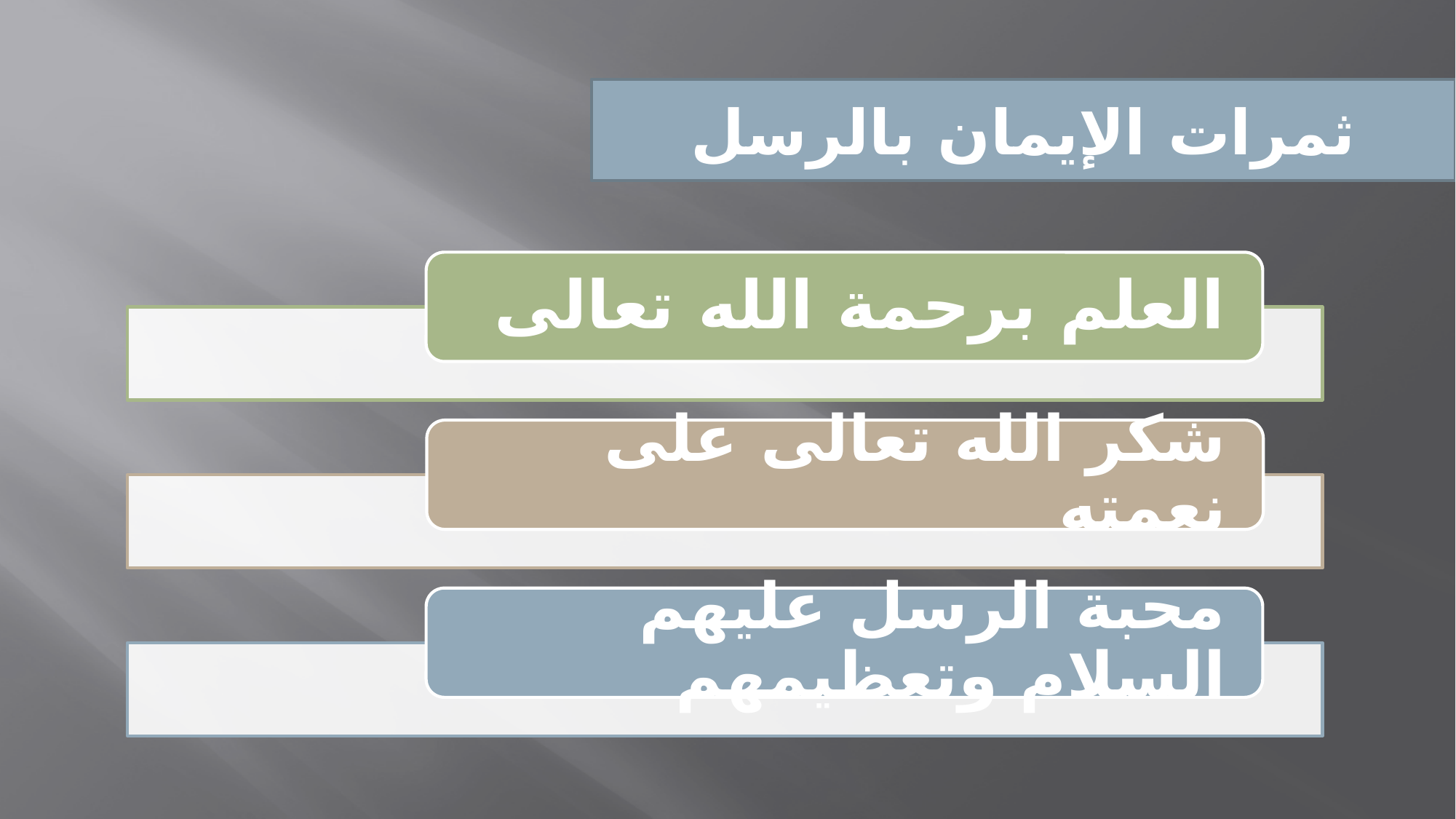

ثمرات الإيمان بالرسل
العلم برحمة الله تعالى
شكر الله تعالى على نعمته
محبة الرسل عليهم السلام وتعظيمهم